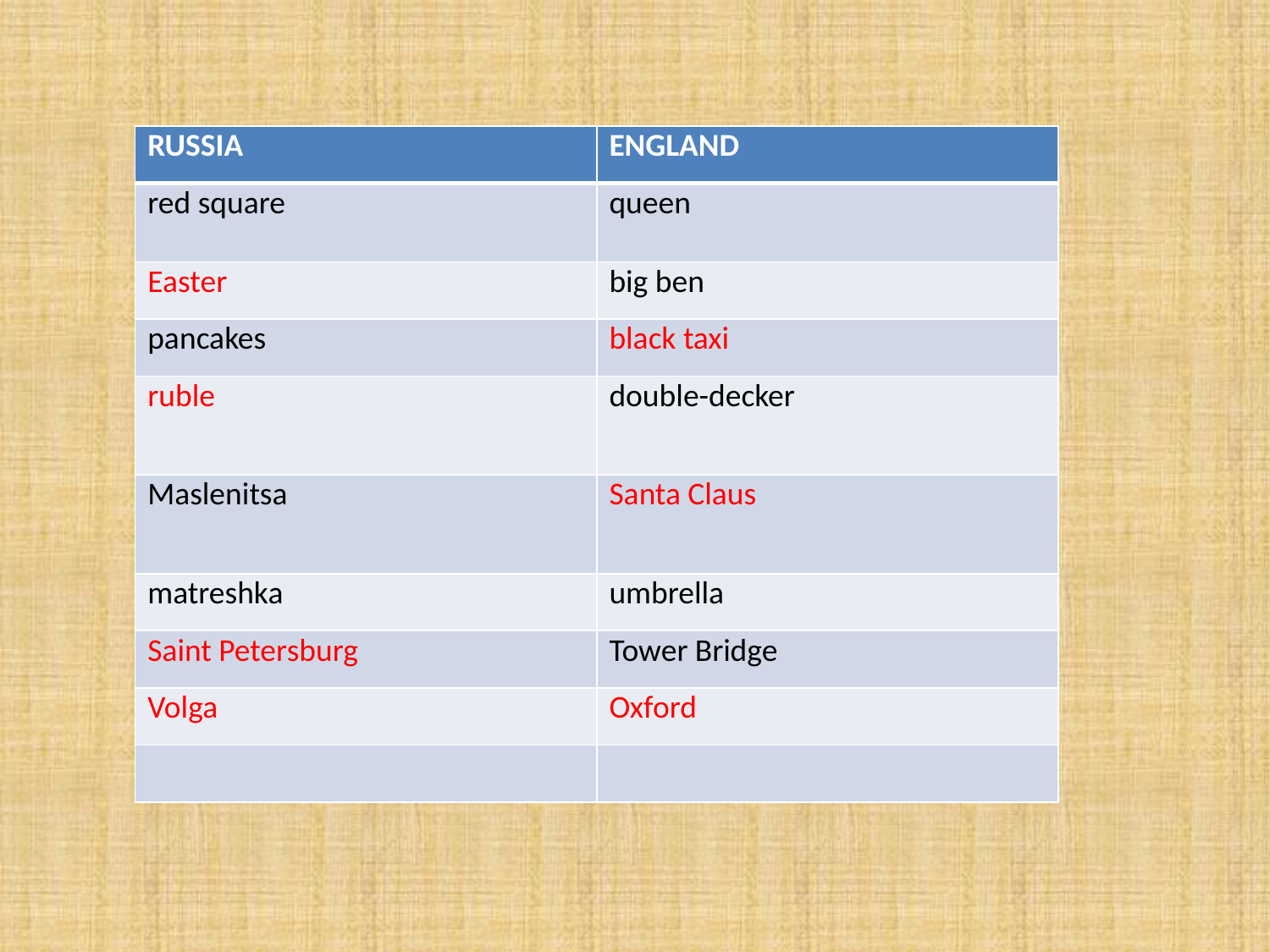

| RUSSIA | ENGLAND |
| --- | --- |
| red square | queen |
| Easter | big ben |
| pancakes | black taxi |
| ruble | double-decker |
| Maslenitsa | Santa Claus |
| matreshka | umbrella |
| Saint Petersburg | Tower Bridge |
| Volga | Oxford |
|  |  |